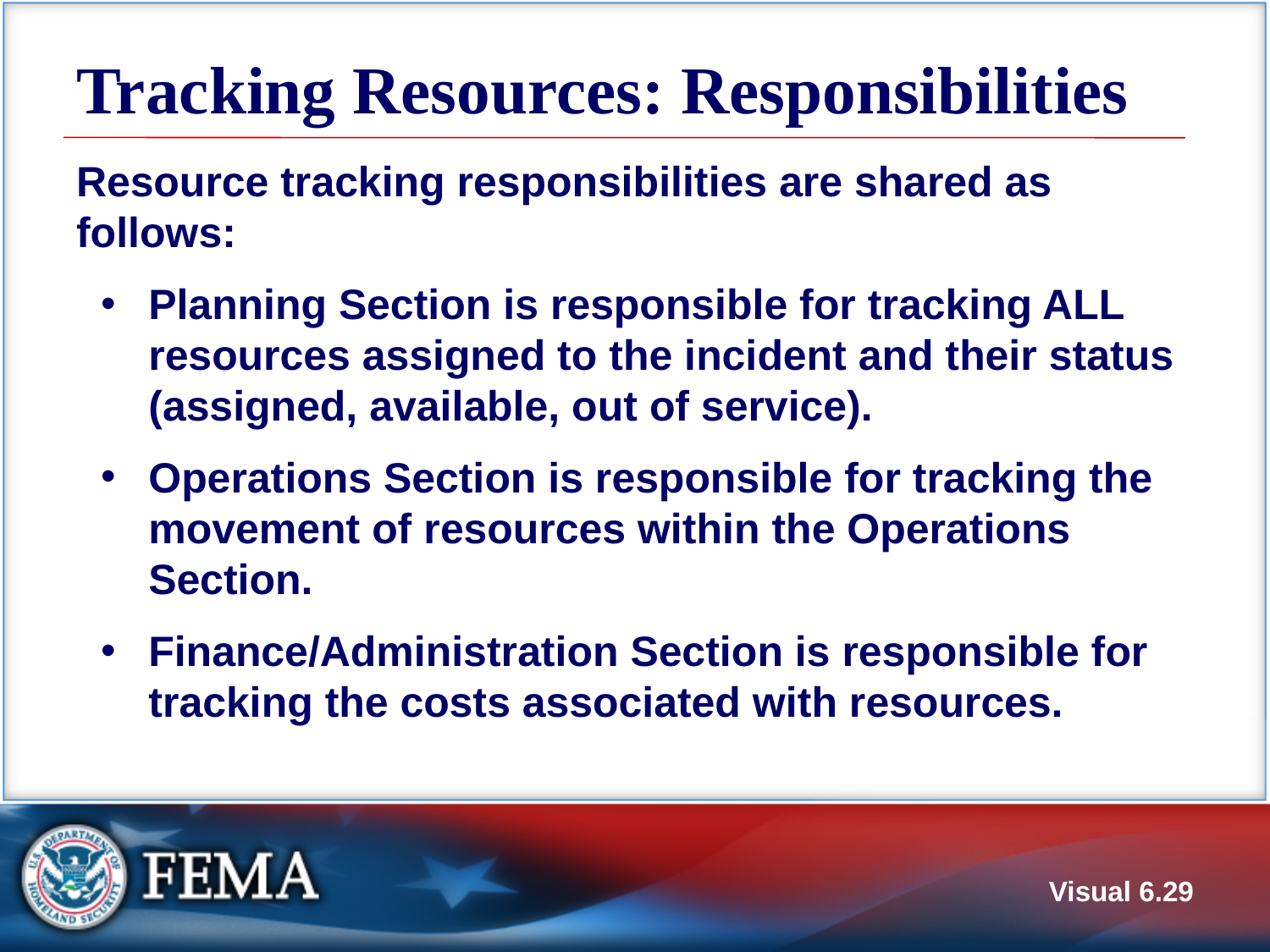

# Tracking Resources: Responsibilities
Resource tracking responsibilities are shared as follows:
Planning Section is responsible for tracking ALL resources assigned to the incident and their status (assigned, available, out of service).
Operations Section is responsible for tracking the movement of resources within the Operations Section.
Finance/Administration Section is responsible for tracking the costs associated with resources.
Visual 6.29